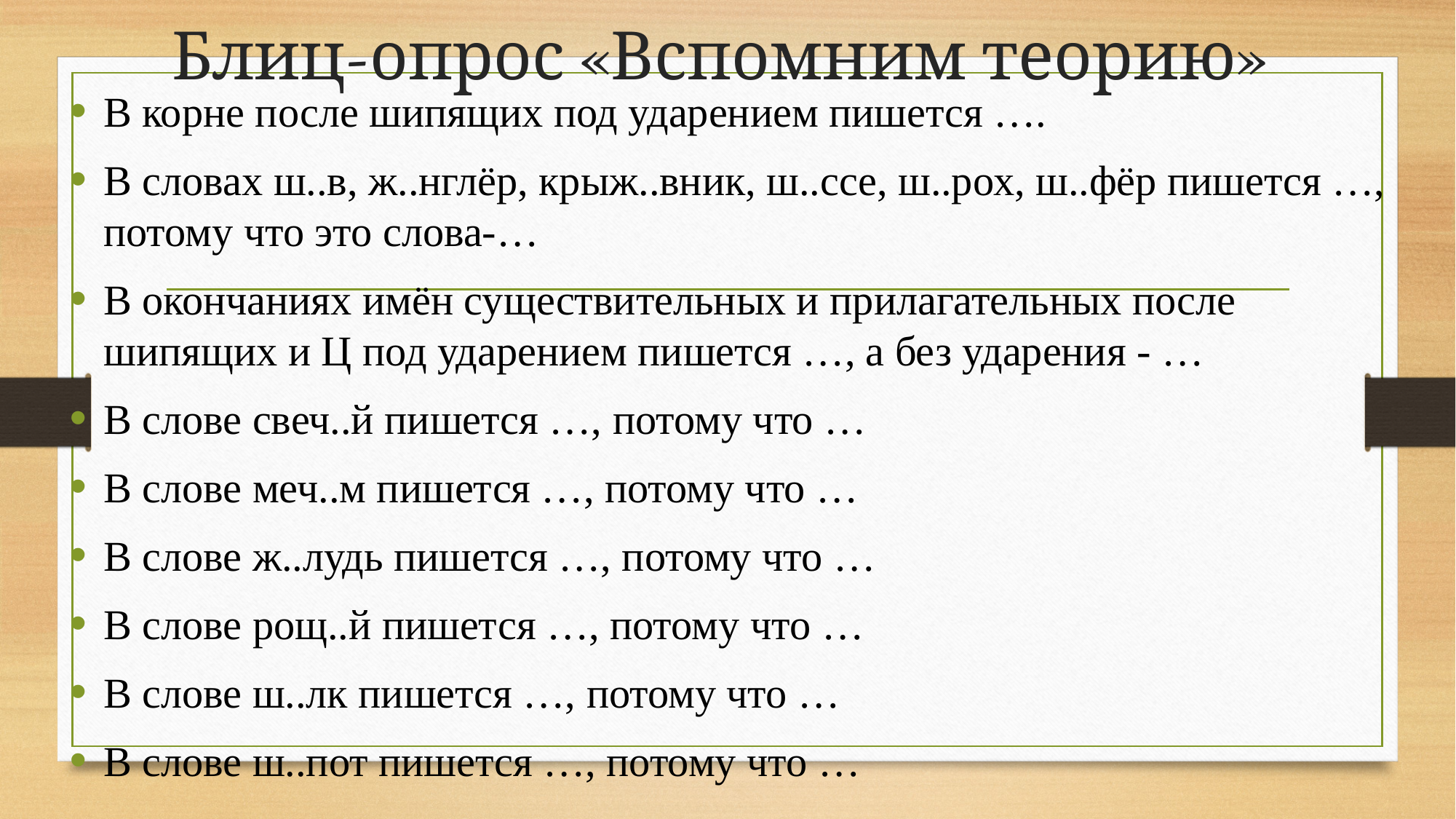

# Блиц-опрос «Вспомним теорию»
В корне после шипящих под ударением пишется ….
В словах ш..в, ж..нглёр, крыж..вник, ш..ссе, ш..рох, ш..фёр пишется …, потому что это слова-…
В окончаниях имён существительных и прилагательных после шипящих и Ц под ударением пишется …, а без ударения - …
В слове свеч..й пишется …, потому что …
В слове меч..м пишется …, потому что …
В слове ж..лудь пишется …, потому что …
В слове рощ..й пишется …, потому что …
В слове ш..лк пишется …, потому что …
В слове ш..пот пишется …, потому что …